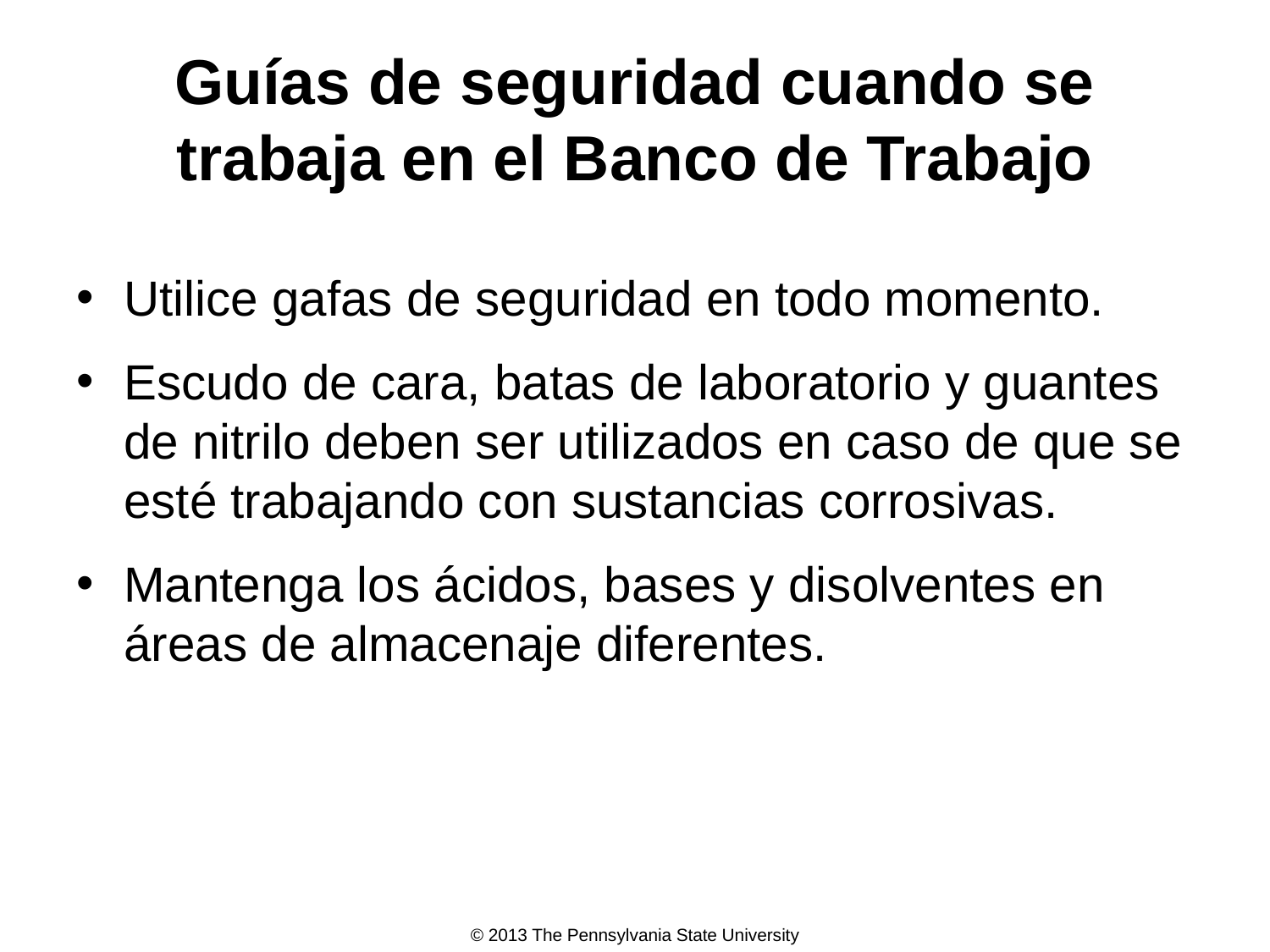

# Guías de seguridad cuando se trabaja en el Banco de Trabajo
Utilice gafas de seguridad en todo momento.
Escudo de cara, batas de laboratorio y guantes de nitrilo deben ser utilizados en caso de que se esté trabajando con sustancias corrosivas.
Mantenga los ácidos, bases y disolventes en áreas de almacenaje diferentes.